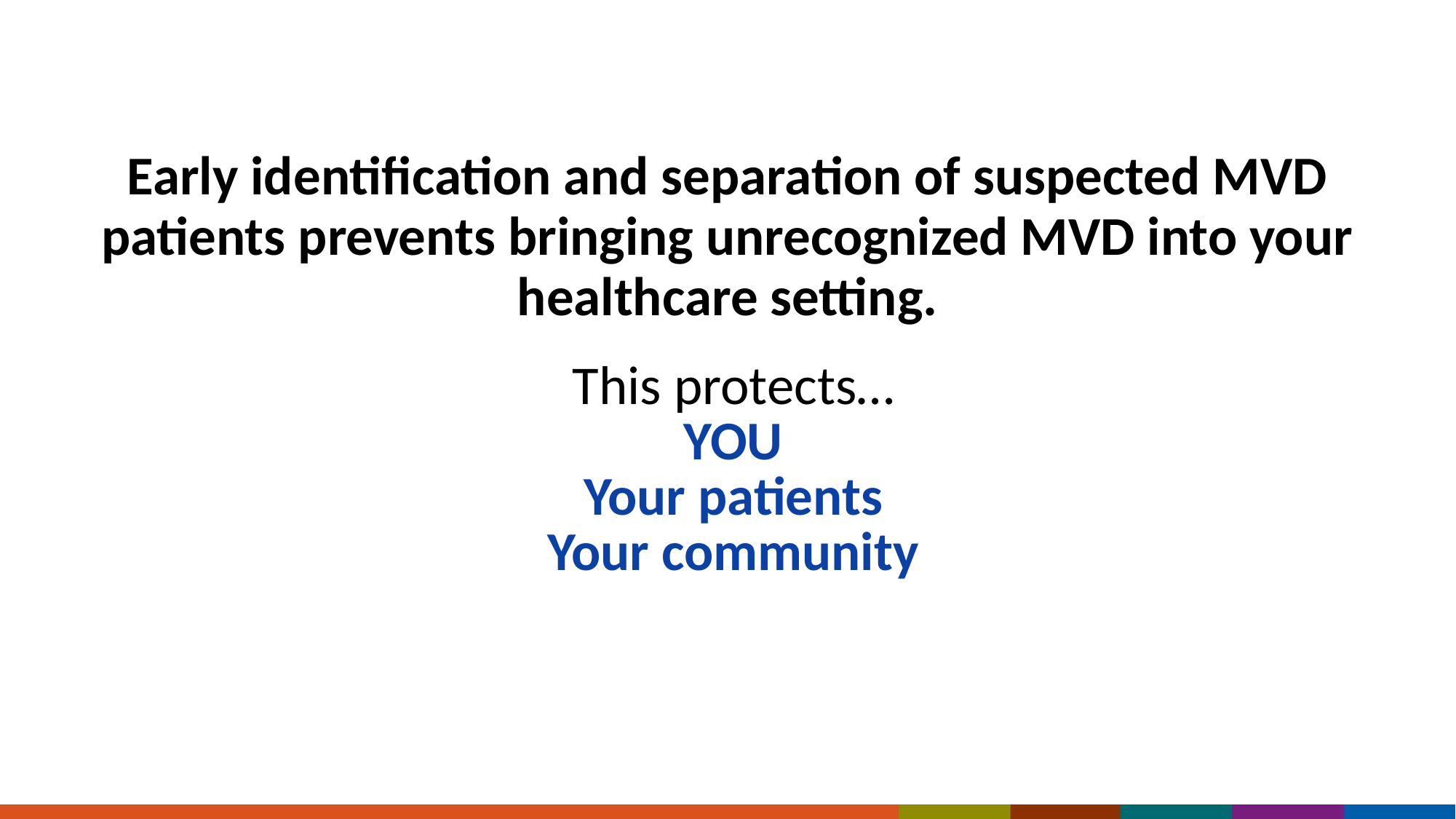

# Early identification and separation of suspected MVD patients prevents bringing unrecognized MVD into your healthcare setting.
This protects…
YOU
Your patients
Your community